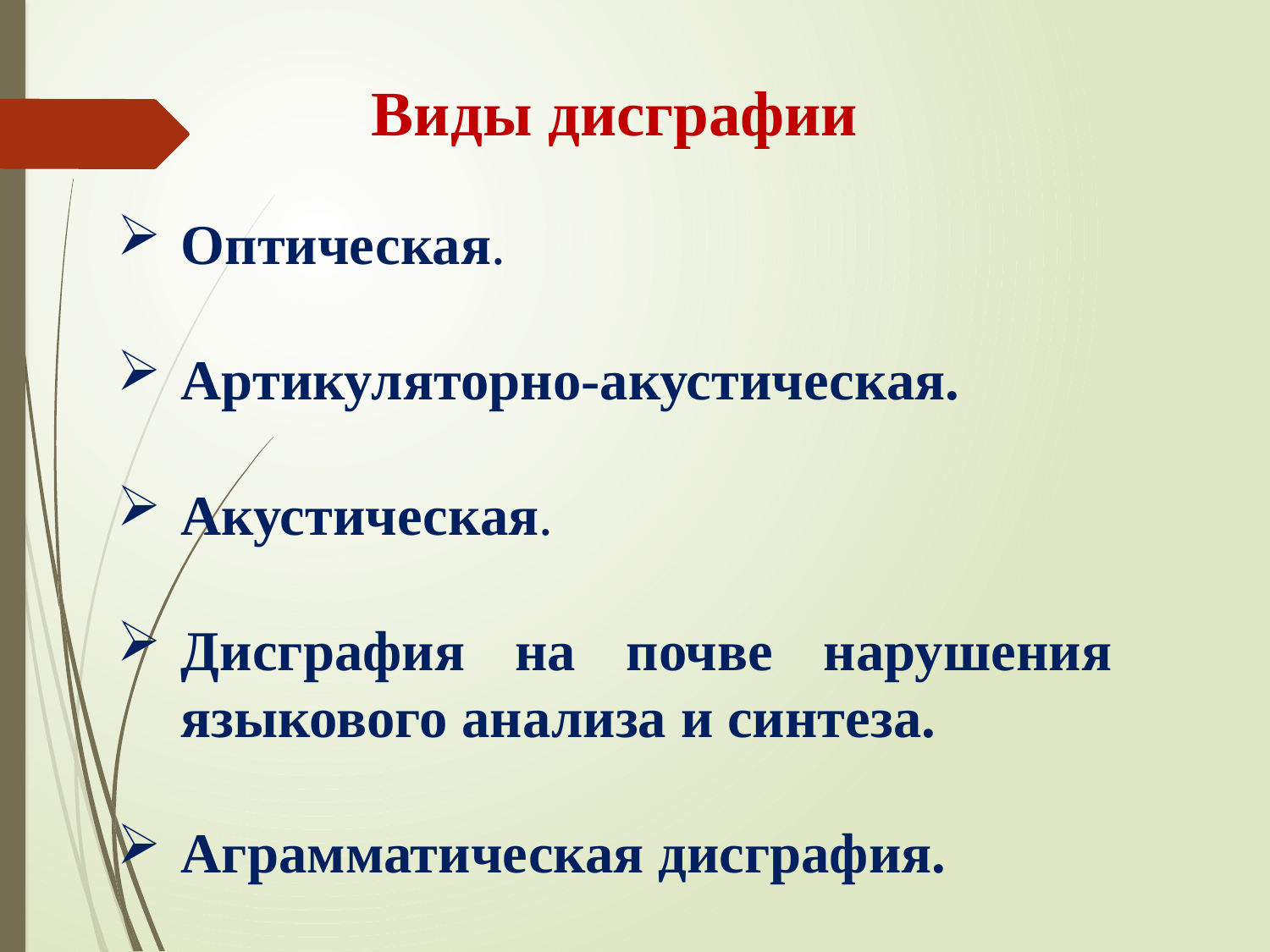

Виды дисграфии

Оптическая.

Артикуляторно-акустическая.

Акустическая.

Дисграфия на почве нарушения языкового анализа и синтеза.

Аграмматическая дисграфия.